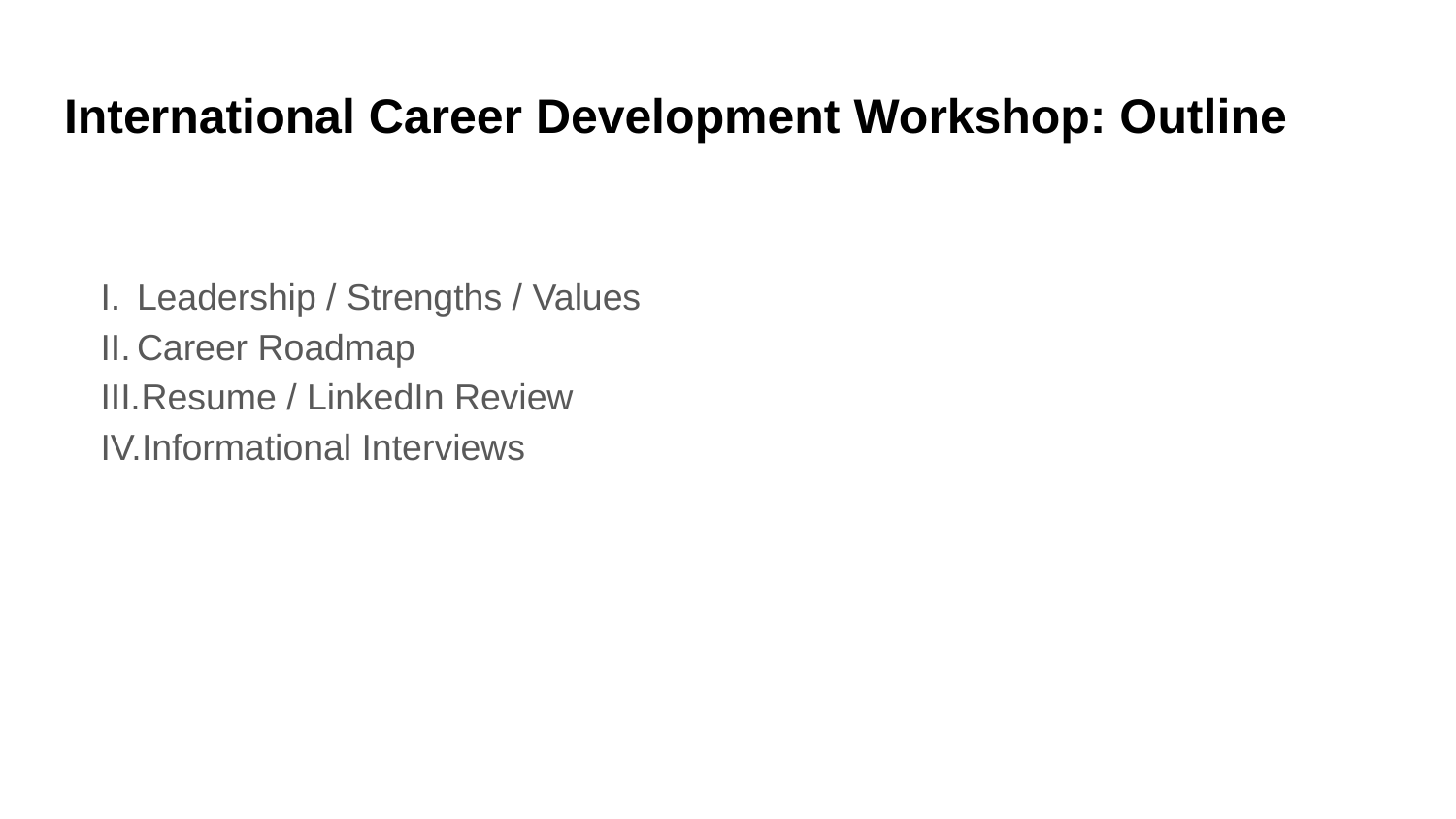

# International Career Development Workshop: Outline
Leadership / Strengths / Values
Career Roadmap
Resume / LinkedIn Review
Informational Interviews